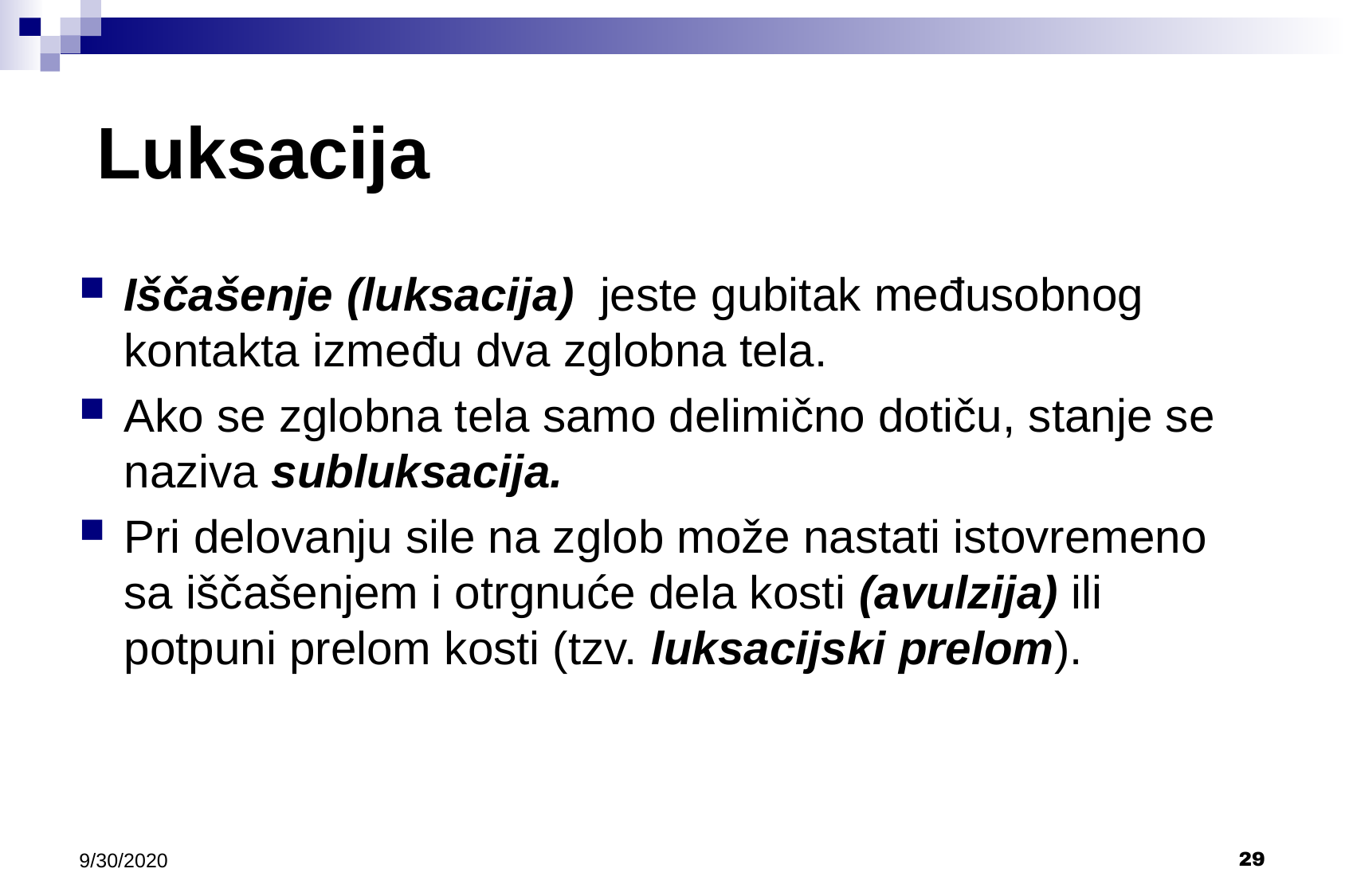

# Luksacija
Iščašenje (luksacija)  jeste gubitak međusobnog kontakta između dva zglobna tela.
Ako se zglobna tela samo delimično dotiču, stanje se naziva subluksacija.
Pri delovanju sile na zglob može nastati istovremeno sa iščašenjem i otrgnuće dela kosti (avulzija) ili potpuni prelom kosti (tzv. luksacijski prelom).
9/30/2020
29